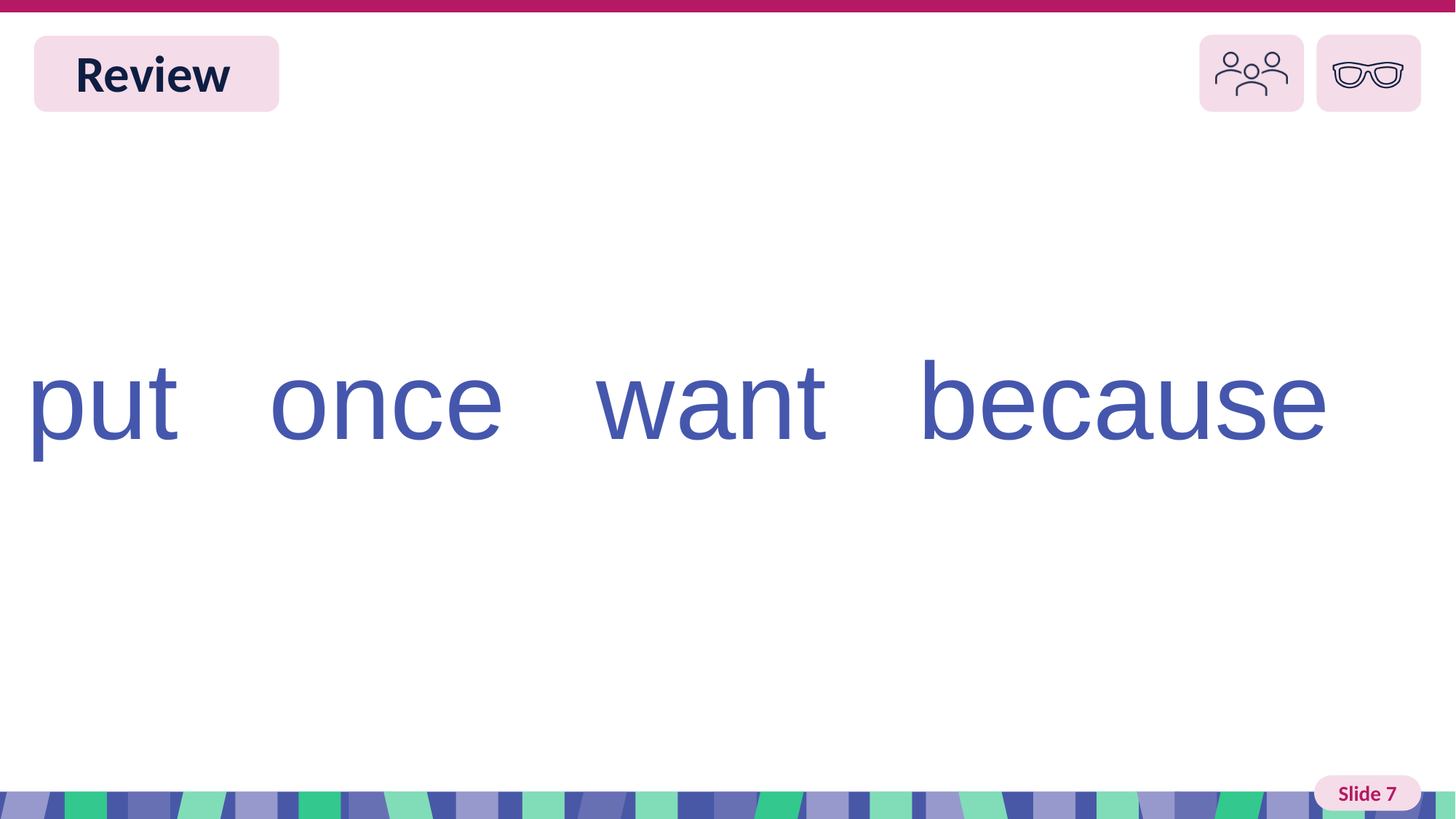

Slide 7 Review
put   once   want   because